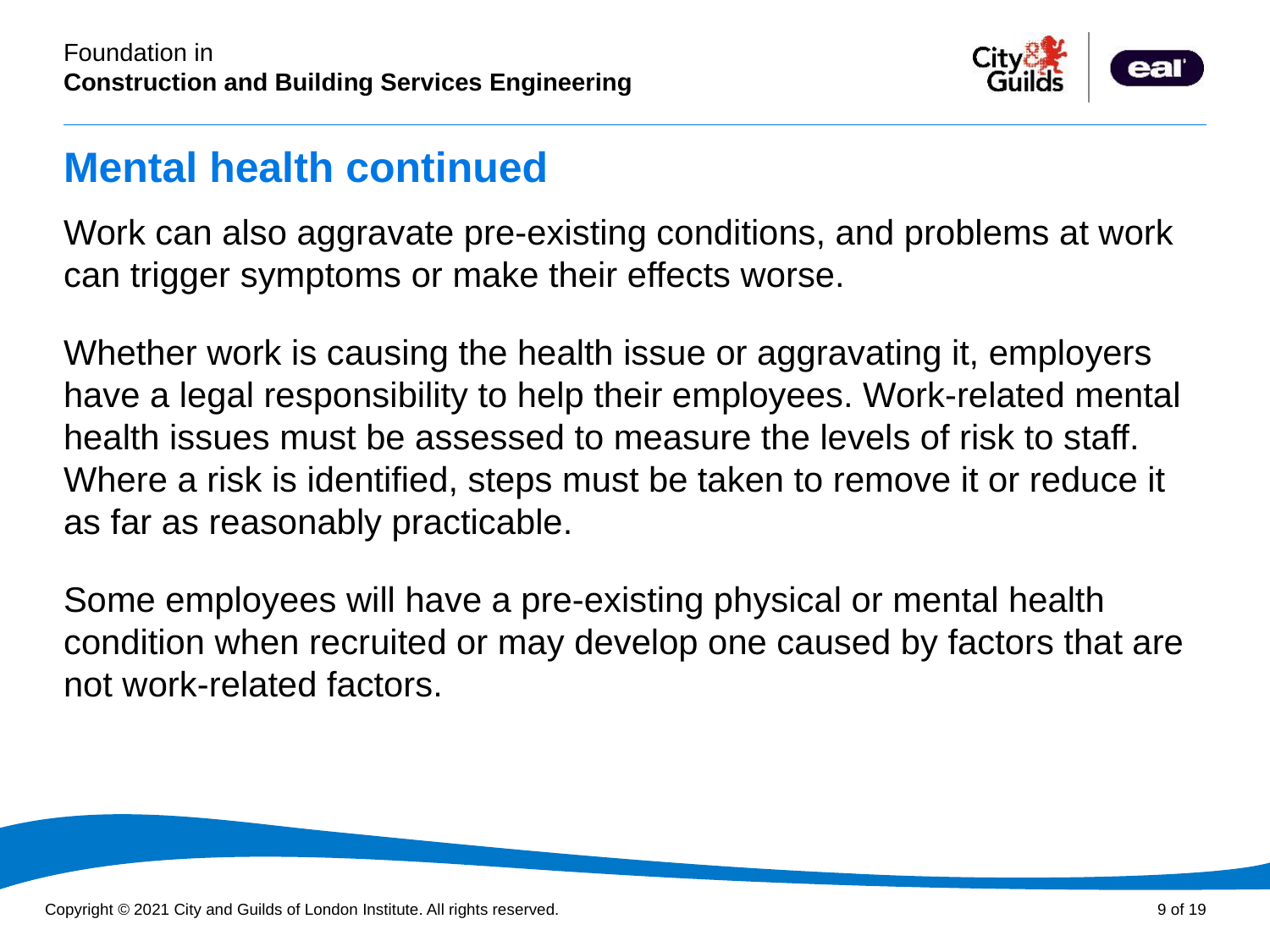

# Mental health continued
Work can also aggravate pre-existing conditions, and problems at work can trigger symptoms or make their effects worse.
Whether work is causing the health issue or aggravating it, employers have a legal responsibility to help their employees. Work-related mental health issues must be assessed to measure the levels of risk to staff. Where a risk is identified, steps must be taken to remove it or reduce it as far as reasonably practicable.
Some employees will have a pre-existing physical or mental health condition when recruited or may develop one caused by factors that are not work-related factors.